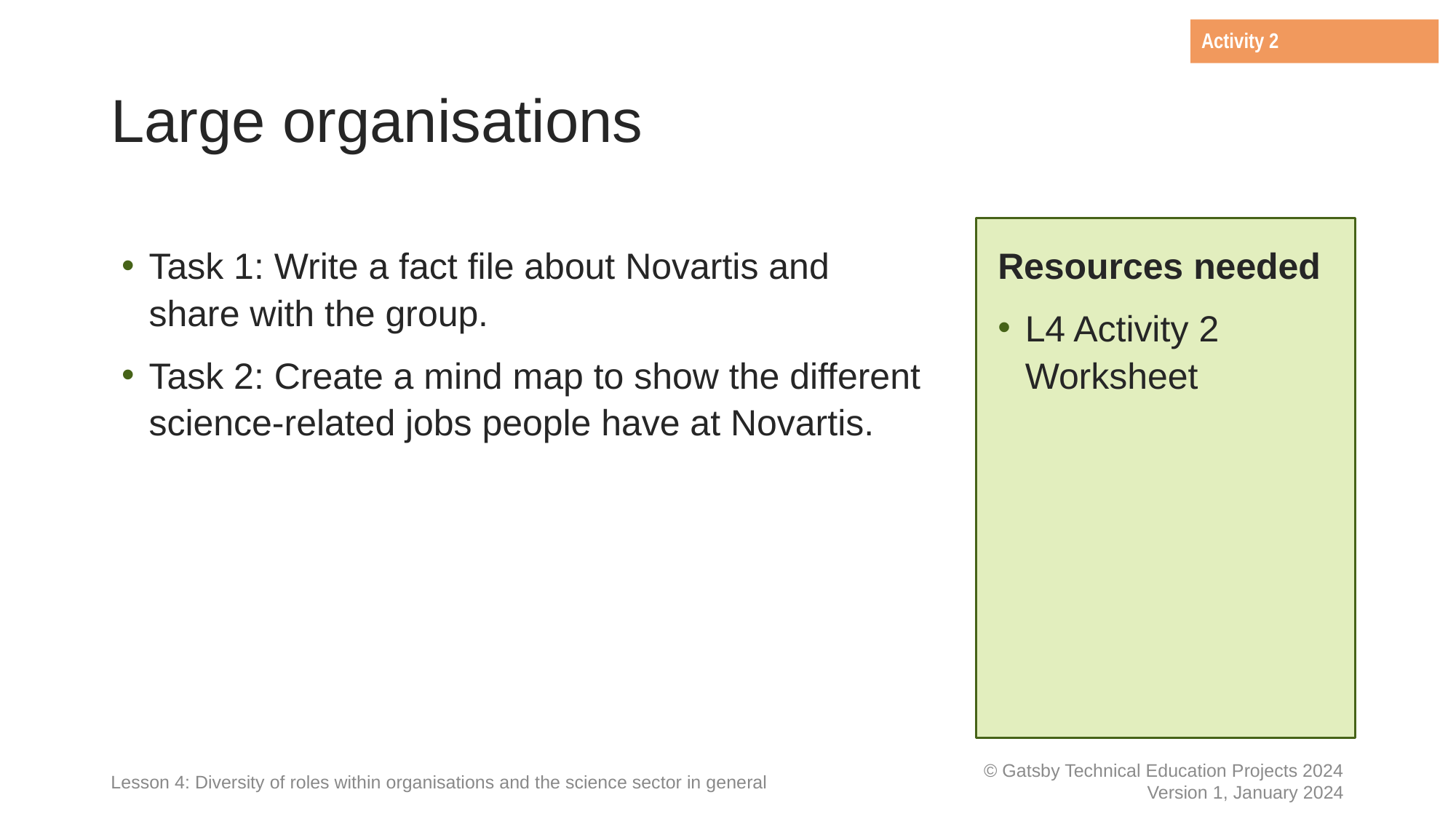

Activity 2
# Large organisations
Task 1: Write a fact file about Novartis and share with the group.
Task 2: Create a mind map to show the different science-related jobs people have at Novartis.

Resources needed
L4 Activity 2 Worksheet
Lesson 4: Diversity of roles within organisations and the science sector in general